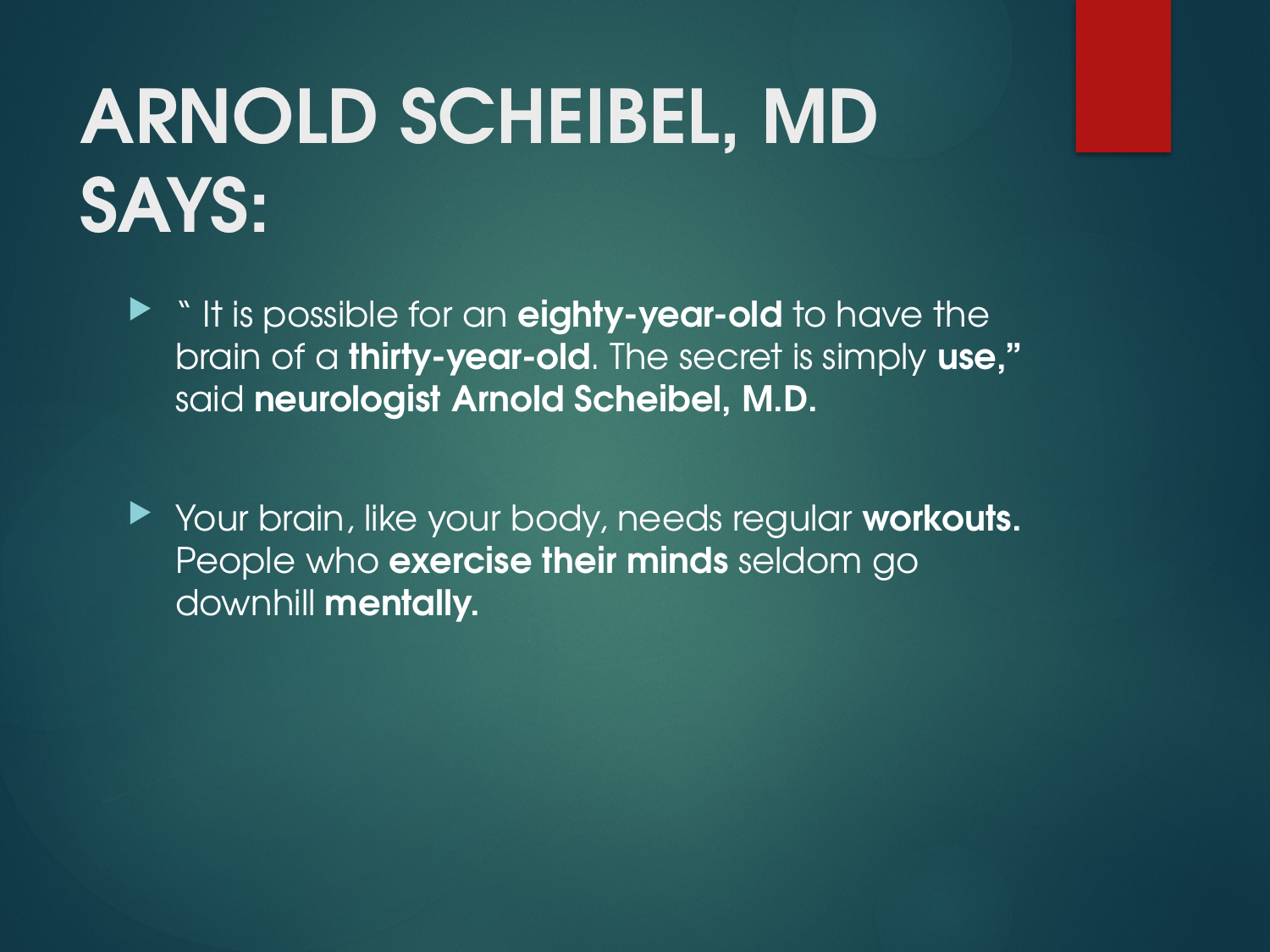

# ARNOLD SCHEIBEL, MD SAYS:
“ It is possible for an eighty-year-old to have the brain of a thirty-year-old. The secret is simply use,” said neurologist Arnold Scheibel, M.D.

Your brain, like your body, needs regular workouts. People who exercise their minds seldom go downhill mentally.